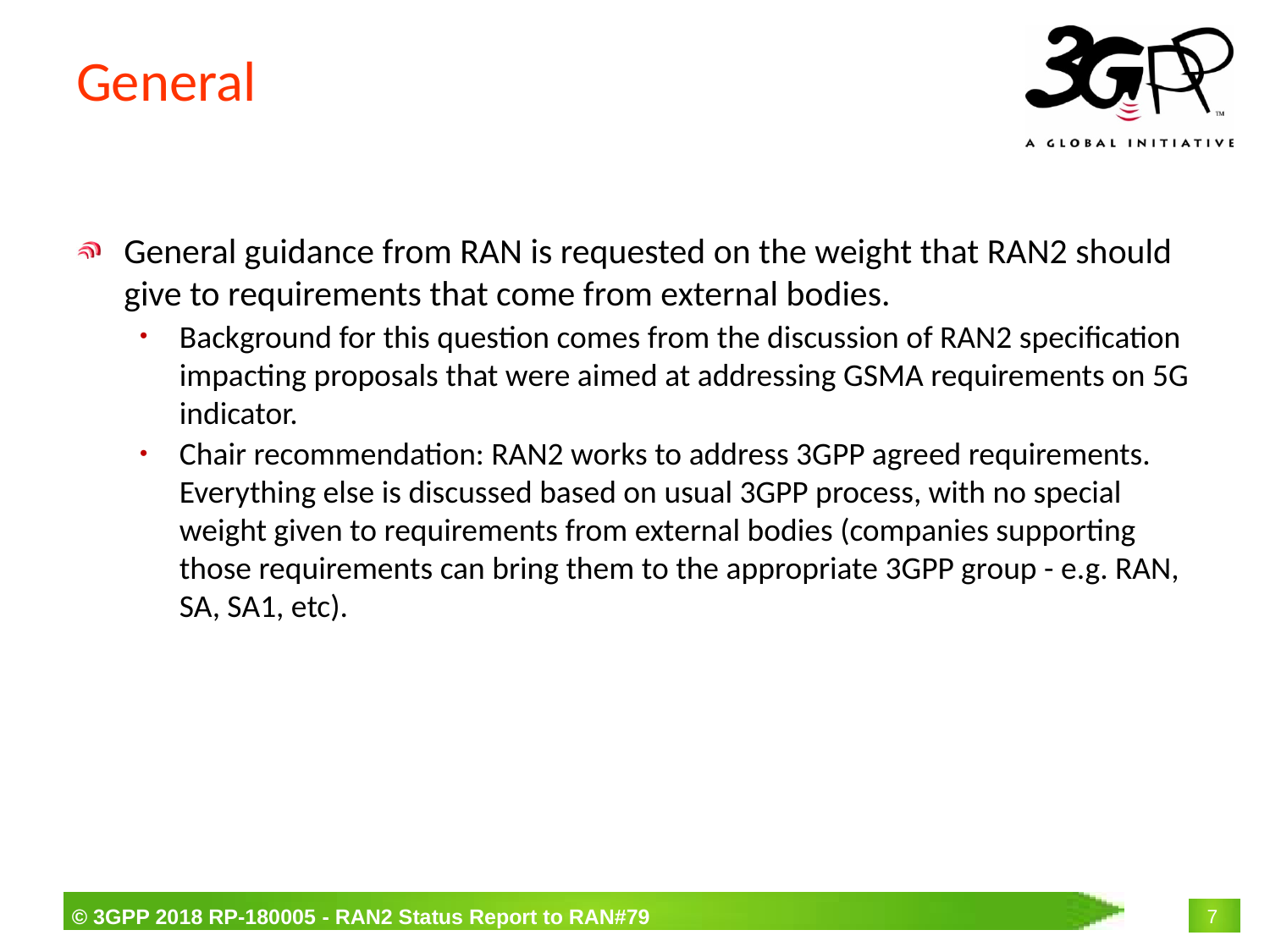

# General
General guidance from RAN is requested on the weight that RAN2 should give to requirements that come from external bodies.
Background for this question comes from the discussion of RAN2 specification impacting proposals that were aimed at addressing GSMA requirements on 5G indicator.
Chair recommendation: RAN2 works to address 3GPP agreed requirements. Everything else is discussed based on usual 3GPP process, with no special weight given to requirements from external bodies (companies supporting those requirements can bring them to the appropriate 3GPP group - e.g. RAN, SA, SA1, etc).